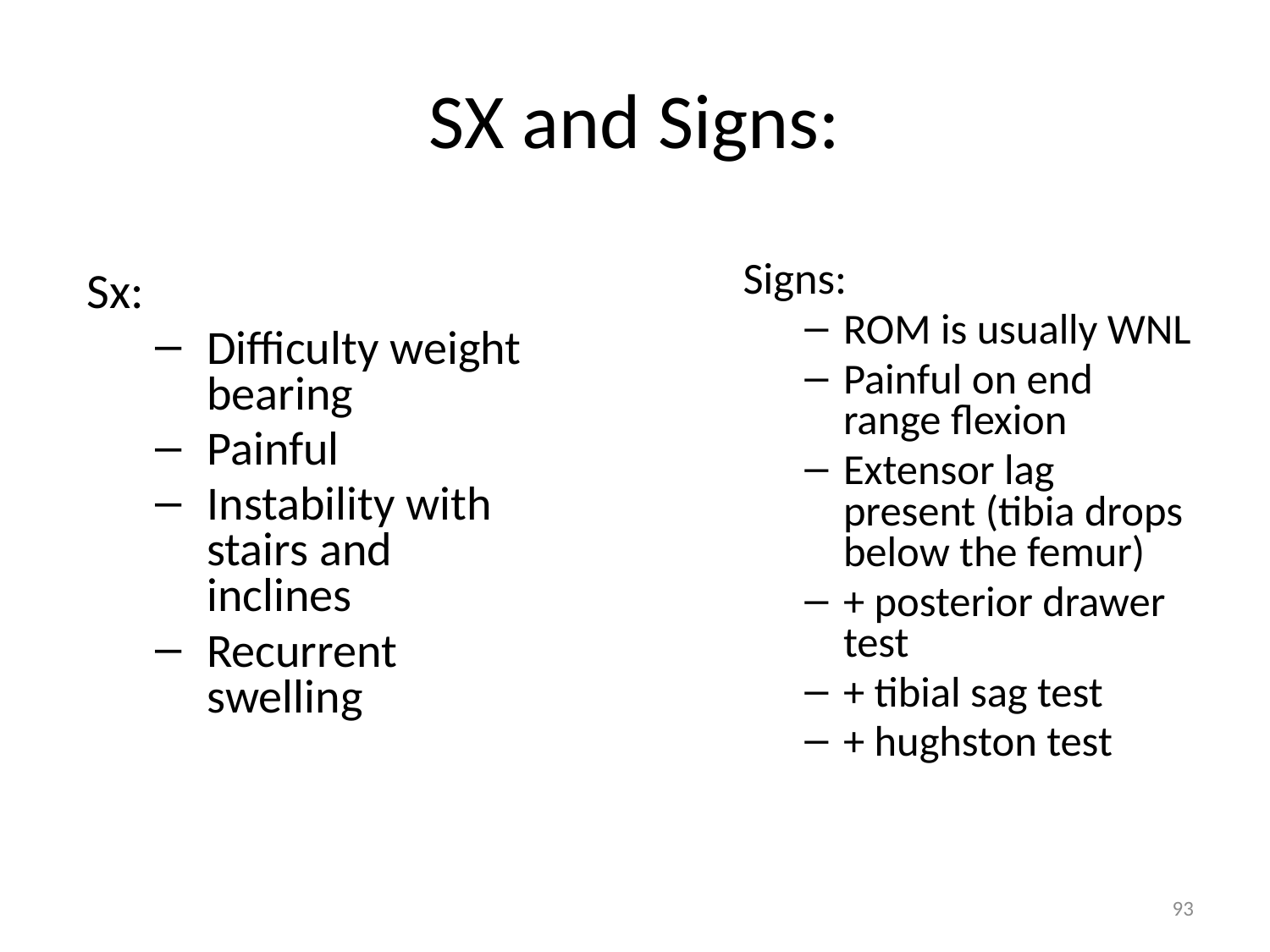

# SX and Signs:
Signs:
ROM is usually WNL
Painful on end range flexion
Extensor lag present (tibia drops below the femur)
+ posterior drawer test
+ tibial sag test
+ hughston test

Sx:
Difficulty weight bearing
Painful
Instability with stairs and inclines
Recurrent swelling
93